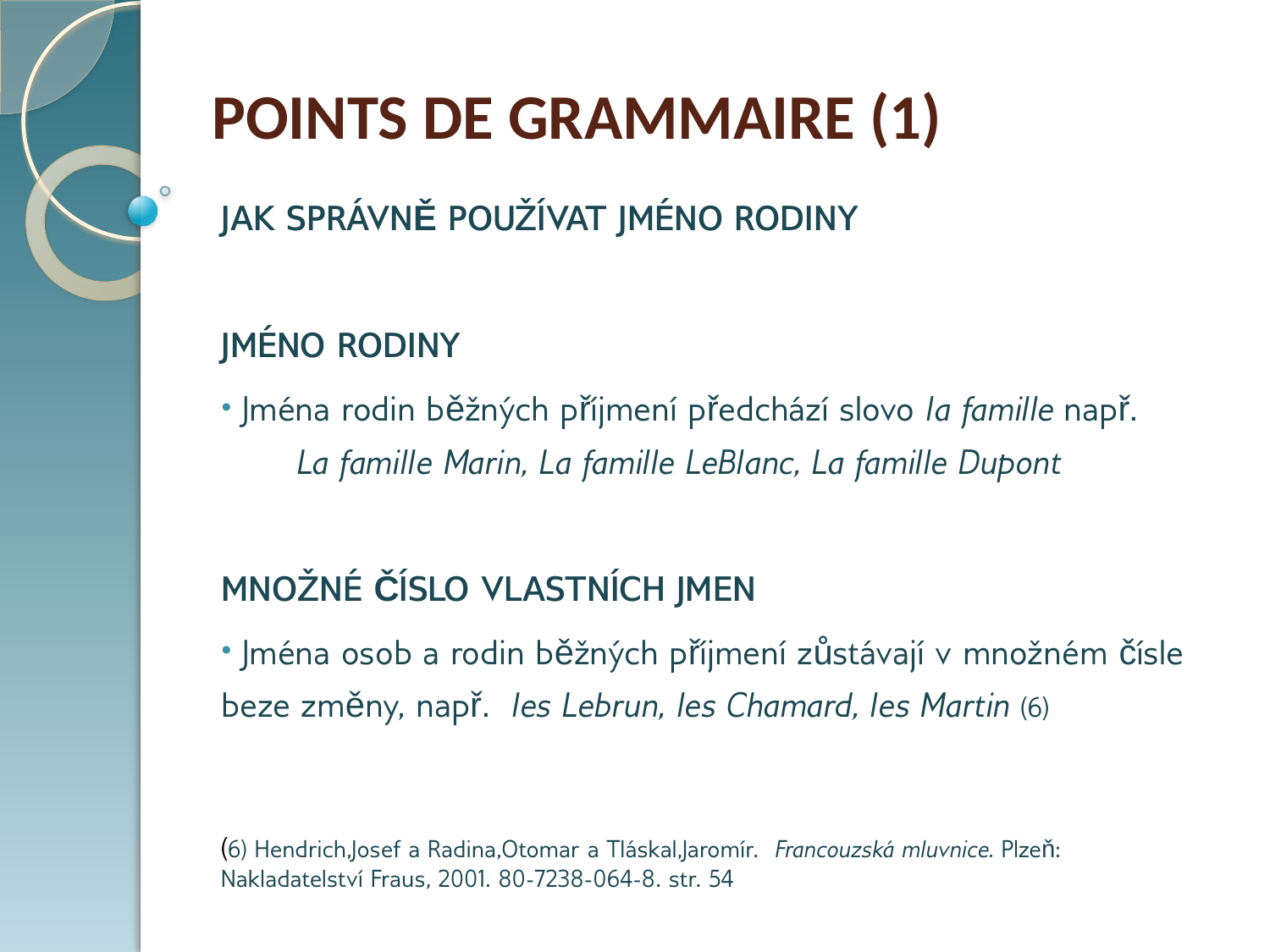

# POINTS DE GRAMMAIRE (1)
JAK SPRÁVNĚ POUŽÍVAT JMÉNO RODINY

JMÉNO RODINY
 Jména rodin běžných příjmení předchází slovo la famille např.               La famille Marin, La famille LeBlanc, La famille Dupont

MNOŽNÉ ČÍSLO VLASTNÍCH JMEN
 Jména osob a rodin běžných příjmení zůstávají v množném čísle beze změny, např.  les Lebrun, les Chamard, les Martin (6)

(6) Hendrich,Josef a Radina,Otomar a Tláskal,Jaromír.  Francouzská mluvnice. Plzeň: Nakladatelství Fraus, 2001. 80-7238-064-8. str. 54